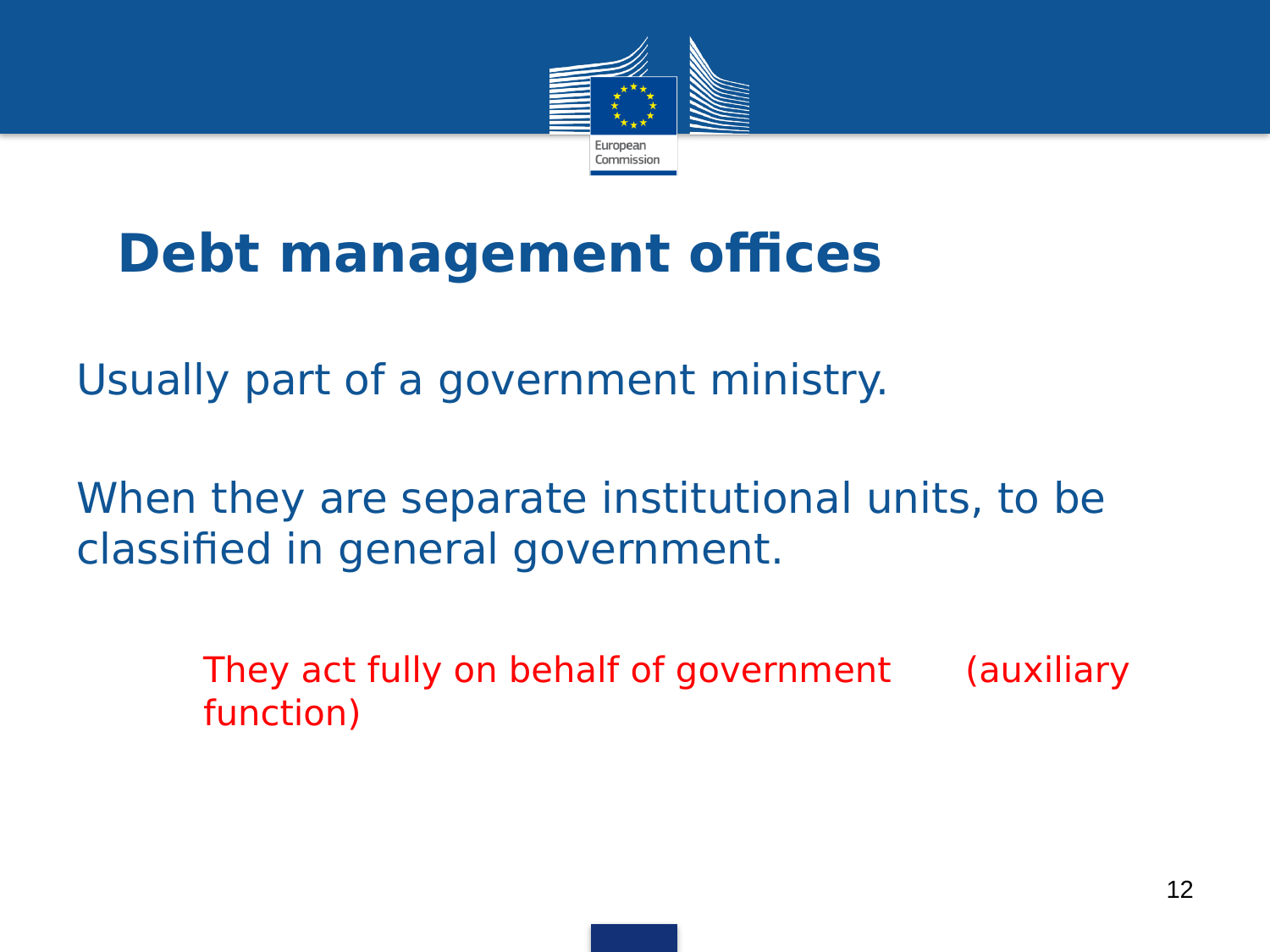

# Debt management offices
Usually part of a government ministry.

When they are separate institutional units, to be classified in general government.

	They act fully on behalf of government 	(auxiliary 	function)
12